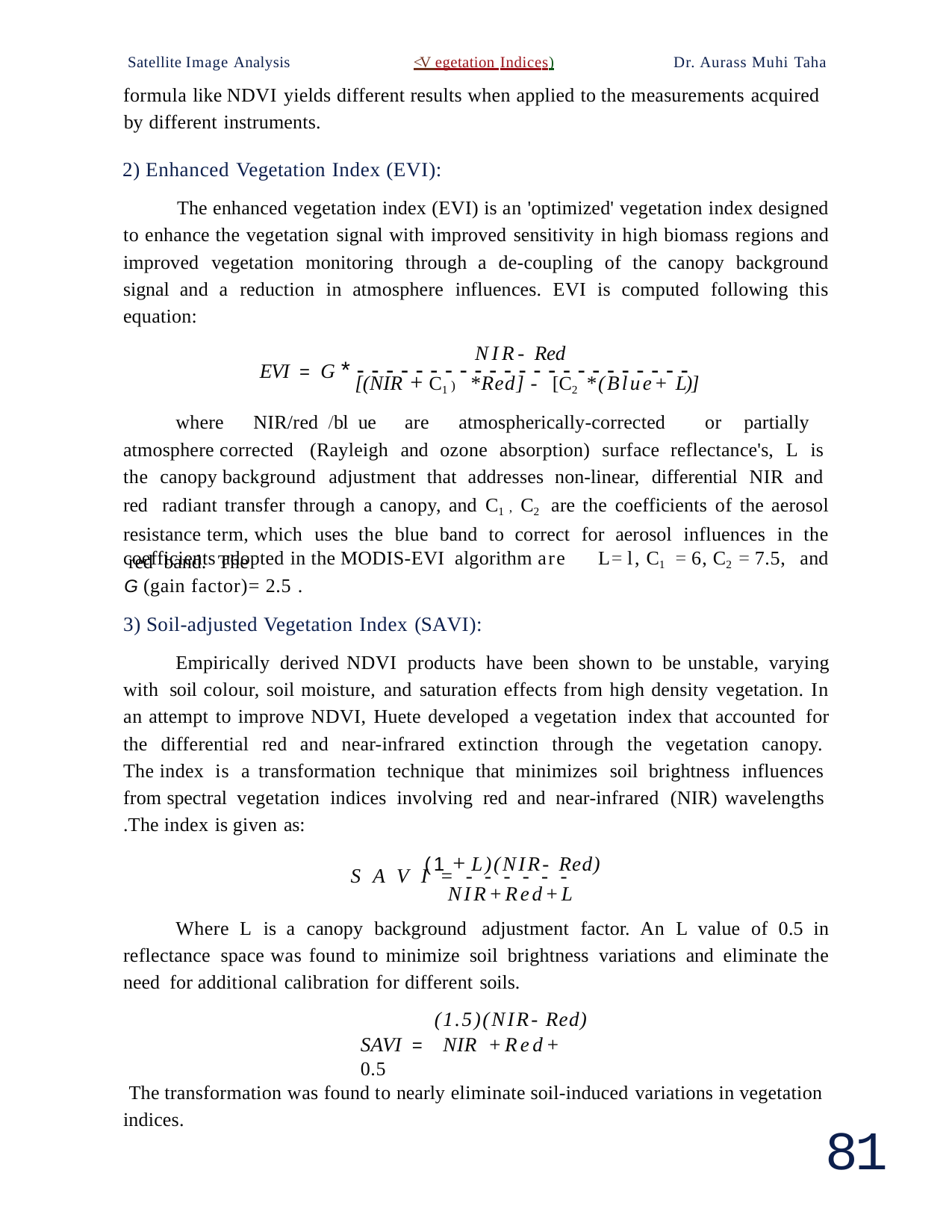

Satellite Image Analysis	<V egetation Indices)	Dr. Aurass Muhi Taha

formula like NDVI yields different results when applied to the measurements acquired by different instruments.

2) Enhanced Vegetation Index (EVI):

The enhanced vegetation index (EVI) is an 'optimized' vegetation index designed to enhance the vegetation signal with improved sensitivity in high biomass regions and improved  vegetation  monitoring  through  a  de-coupling  of  the  canopy  background signal  and  a  reduction  in  atmosphere  influences.  EVI  is  computed  following  this equation:
NIR- Red
EVI  = G * -----------------------
[(NIR + C1)  *Red] - [C2  *(Blue+ L)]

where   NIR/red /bl ue   are   atmospherically-corrected    or  partially   atmosphere corrected   (Rayleigh  and  ozone  absorption)  surface  reflectance's,  L  is  the  canopy background  adjustment  that  addresses  non-linear,  differential  NIR  and  red  radiant transfer through a canopy, and C1, C2  are the coefficients of the aerosol resistance term, which  uses  the  blue  band  to  correct  for  aerosol  influences  in  the  red  band.  The
coefficients adopted in the MODIS-EVI  algorithm are
G (gain factor)= 2.5 .

3) Soil-adjusted Vegetation Index (SAVI):
L= l, C1 = 6, C2  = 7.5,	and
Empirically  derived NDVI  products  have  been  shown to  be unstable,  varying with  soil colour, soil moisture, and saturation effects from high density vegetation. In an attempt to improve NDVI, Huete developed  a vegetation  index that accounted  for the  differential  red  and  near-infrared  extinction  through  the  vegetation  canopy.  The index  is  a transformation  technique  that  minimizes  soil  brightness  influences  from spectral  vegetation  indices  involving  red  and  near-infrared  (NIR) wavelengths  .The index is given as:
(1 + L)(NIR- Red)
SAVI=------­
NIR+Red+L
Where  L  is  a  canopy  background   adjustment  factor.  An  L  value  of  0.5  in reflectance  space was found to minimize  soil  brightness  variations  and  eliminate the need  for additional calibration for different soils.

(1.5)(NIR- Red) SAVI  =  NIR  +Red+ 0.5
The transformation was found to nearly eliminate soil-induced variations in vegetation indices.
81